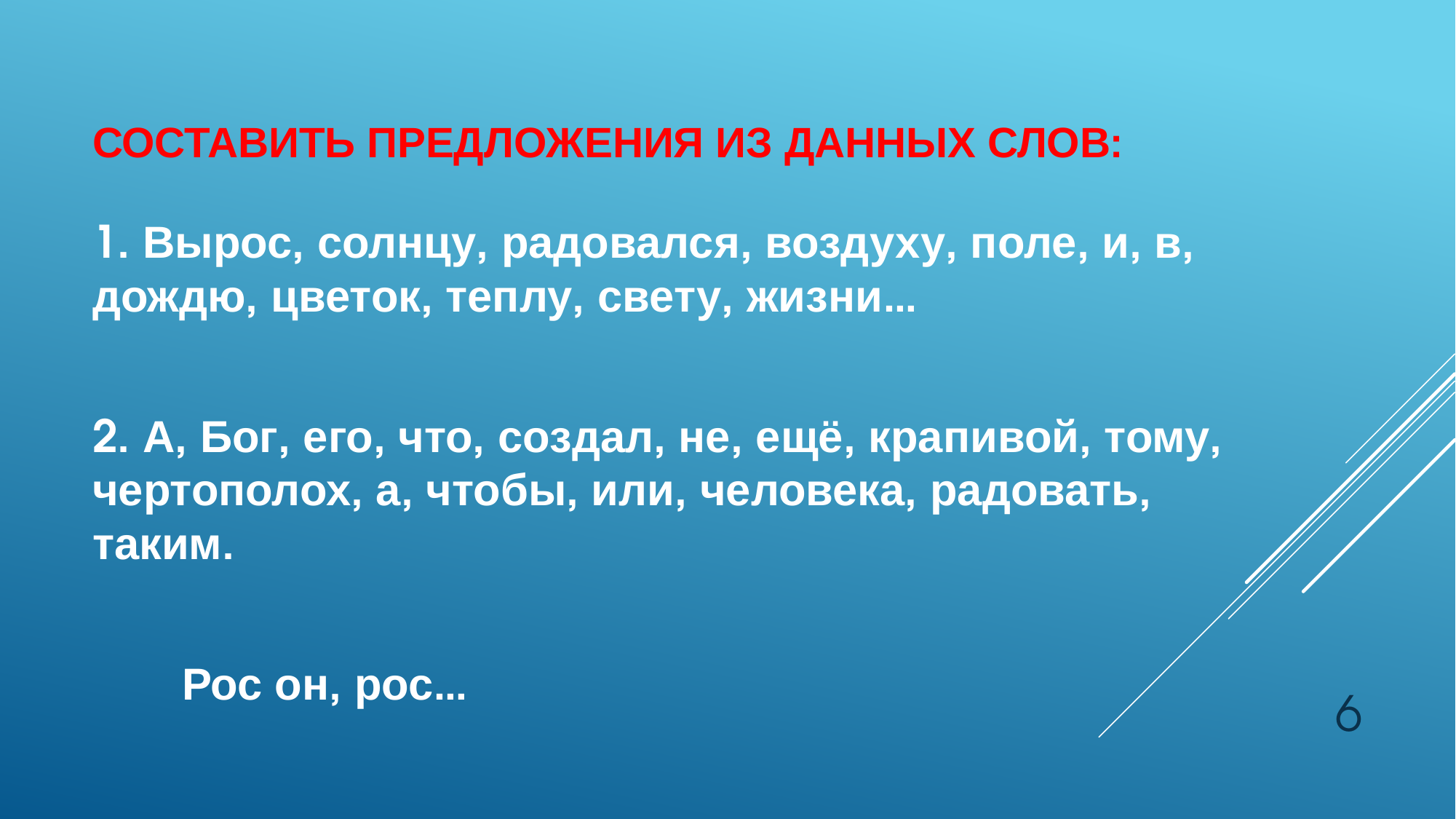

# Составить предложения из данных слов:
1. Вырос, солнцу, радовался, воздуху, поле, и, в, дождю, цветок, теплу, свету, жизни…

2. А, Бог, его, что, создал, не, ещё, крапивой, тому, чертополох, а, чтобы, или, человека, радовать, таким.

	Рос он, рос…
6